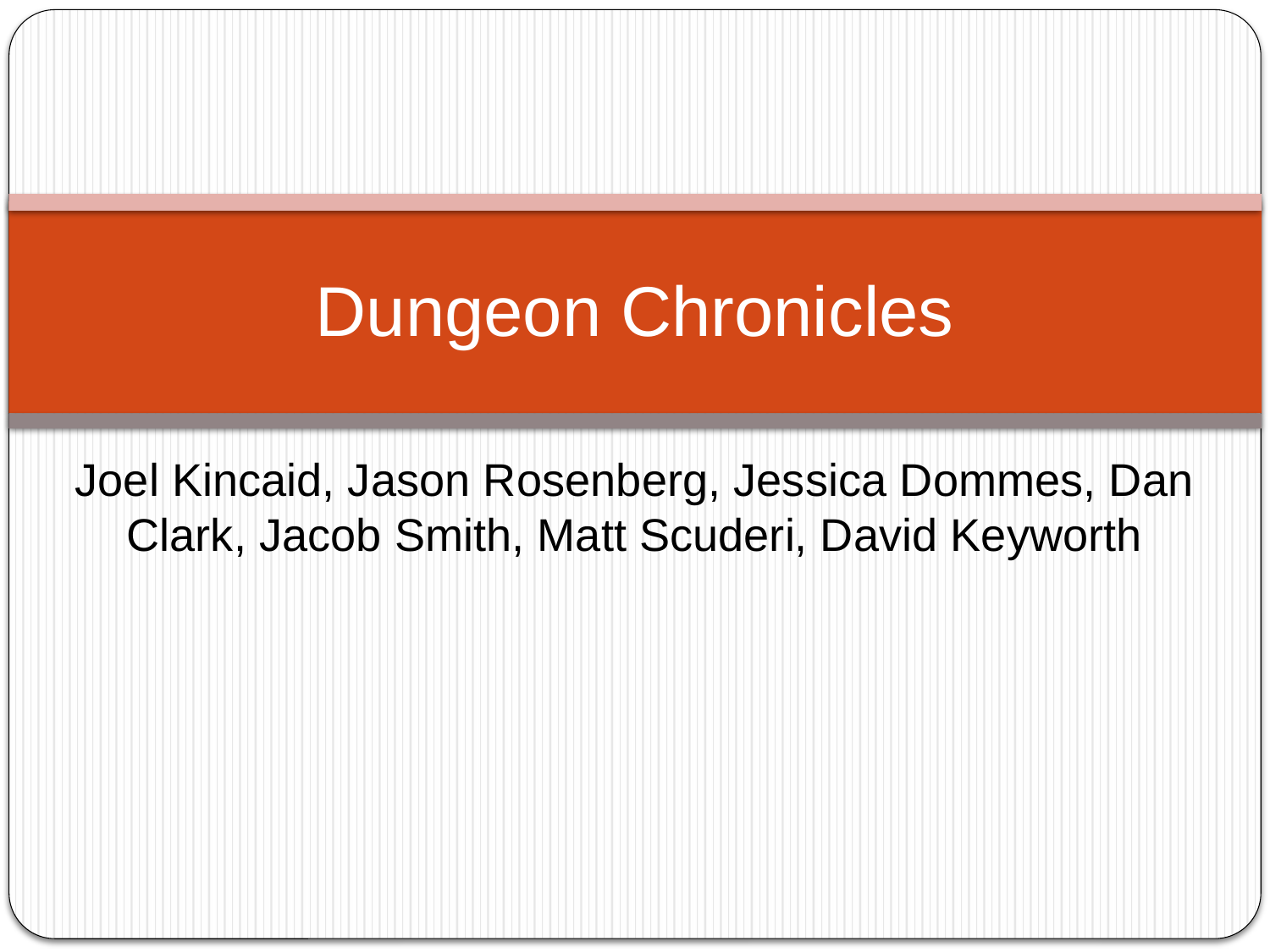

# Dungeon Chronicles
Joel Kincaid, Jason Rosenberg, Jessica Dommes, Dan Clark, Jacob Smith, Matt Scuderi, David Keyworth